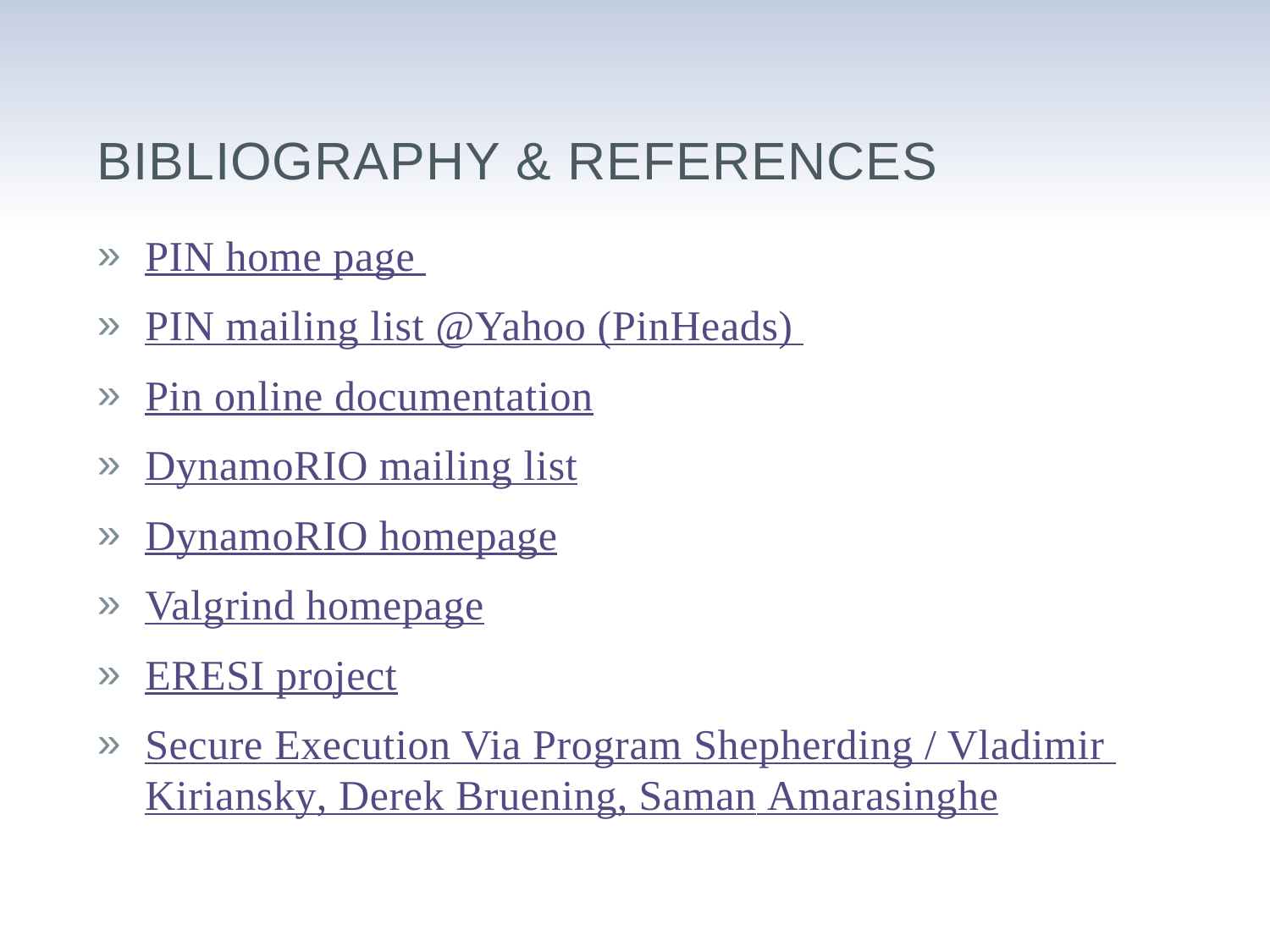

# Bibliography & References
PIN home page
PIN mailing list @Yahoo (PinHeads)
Pin online documentation
DynamoRIO mailing list
DynamoRIO homepage
Valgrind homepage
ERESI project
Secure Execution Via Program Shepherding / Vladimir Kiriansky, Derek Bruening, Saman Amarasinghe